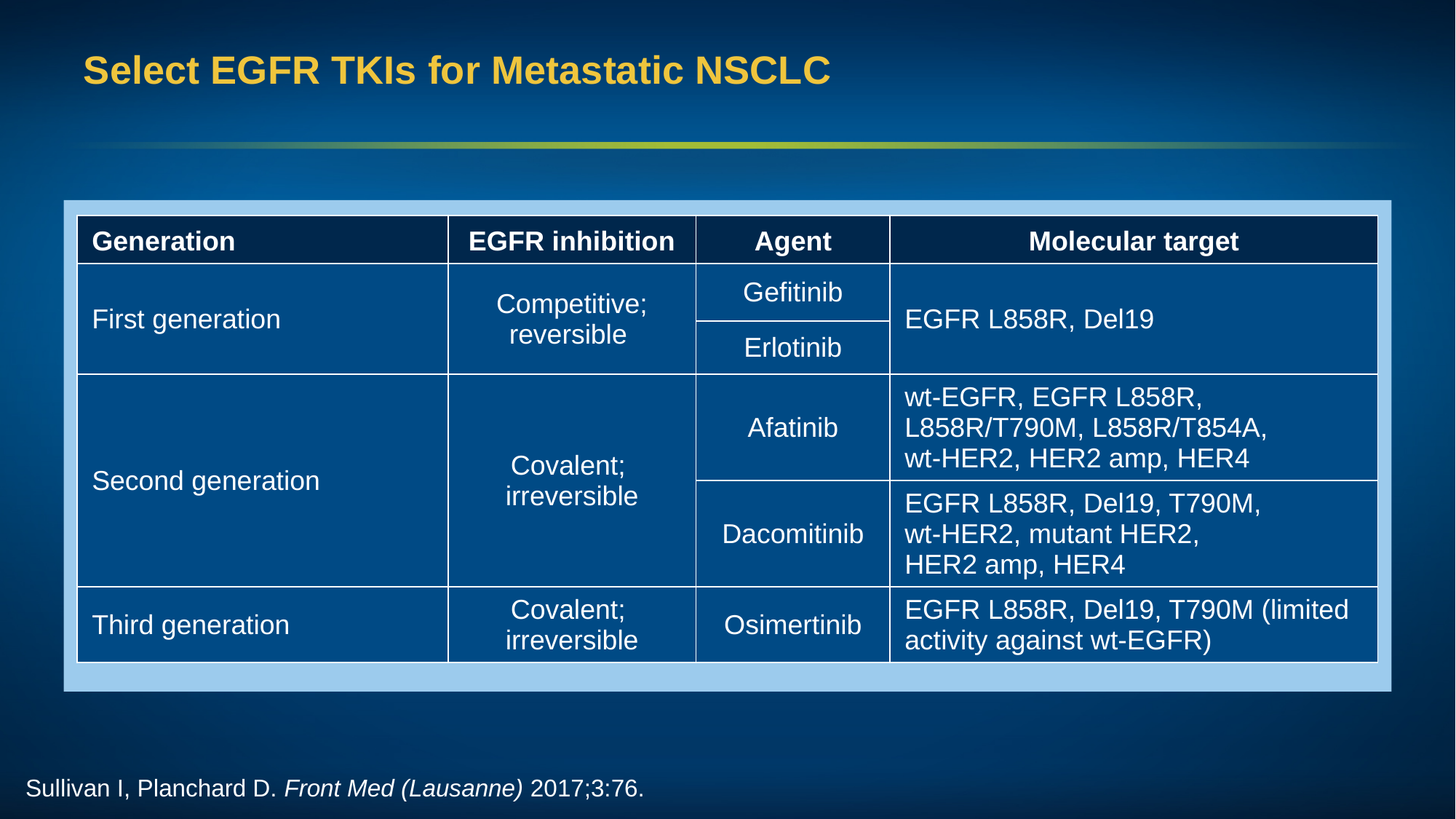

# Select EGFR TKIs for Metastatic NSCLC

| Generation | EGFR inhibition | Agent | Molecular target |
| --- | --- | --- | --- |
| First generation | Competitive; reversible | Gefitinib | EGFR L858R, Del19 |
|  |  | Erlotinib |  |
| Second generation | Covalent; irreversible | Afatinib | wt-EGFR, EGFR L858R, L858R/T790M, L858R/T854A, wt-HER2, HER2 amp, HER4 |
|  |  | Dacomitinib | EGFR L858R, Del19, T790M, wt-HER2, mutant HER2, HER2 amp, HER4 |
| Third generation | Covalent; irreversible | Osimertinib | EGFR L858R, Del19, T790M (limited activity against wt-EGFR) |
Sullivan I, Planchard D. Front Med (Lausanne) 2017;3:76.